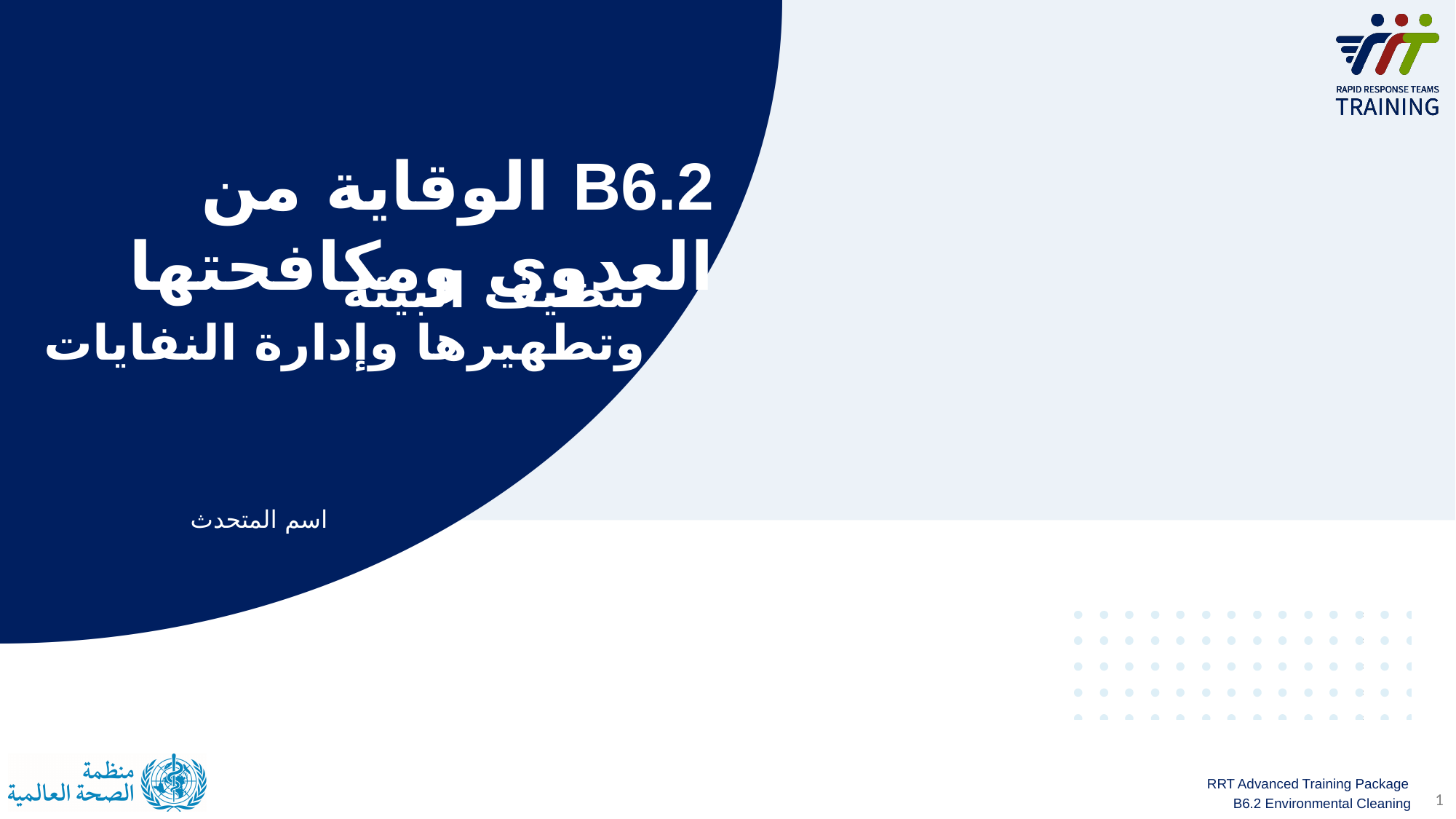

B6.2 الوقاية من العدوى ومكافحتها
تنظيف البيئة
وتطهيرها وإدارة النفايات
اسم المتحدث